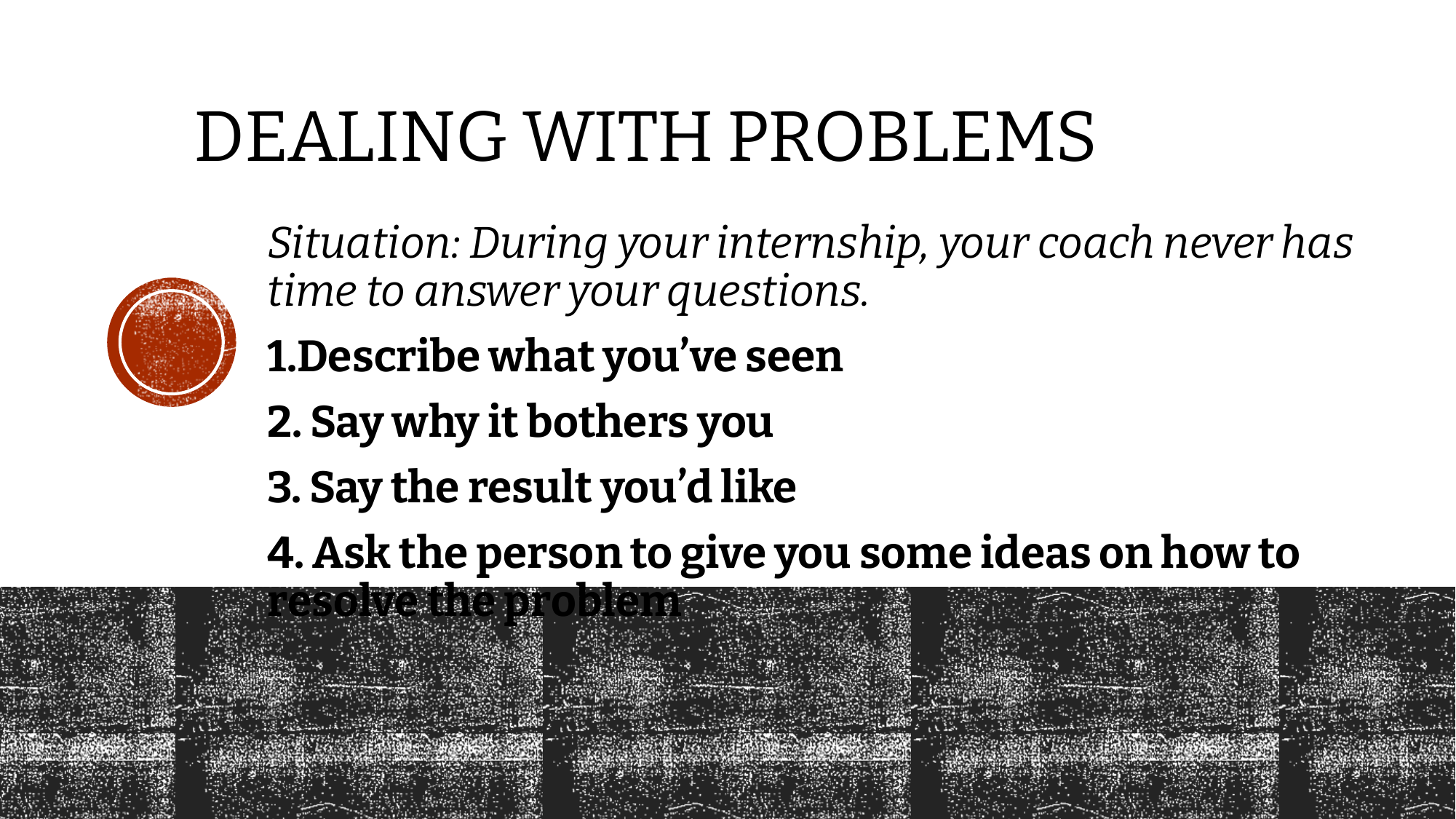

# Dealing with problems
Situation: During your internship, your coach never has time to answer your questions.
1.Describe what you’ve seen
2. Say why it bothers you
3. Say the result you’d like
4. Ask the person to give you some ideas on how to resolve the problem